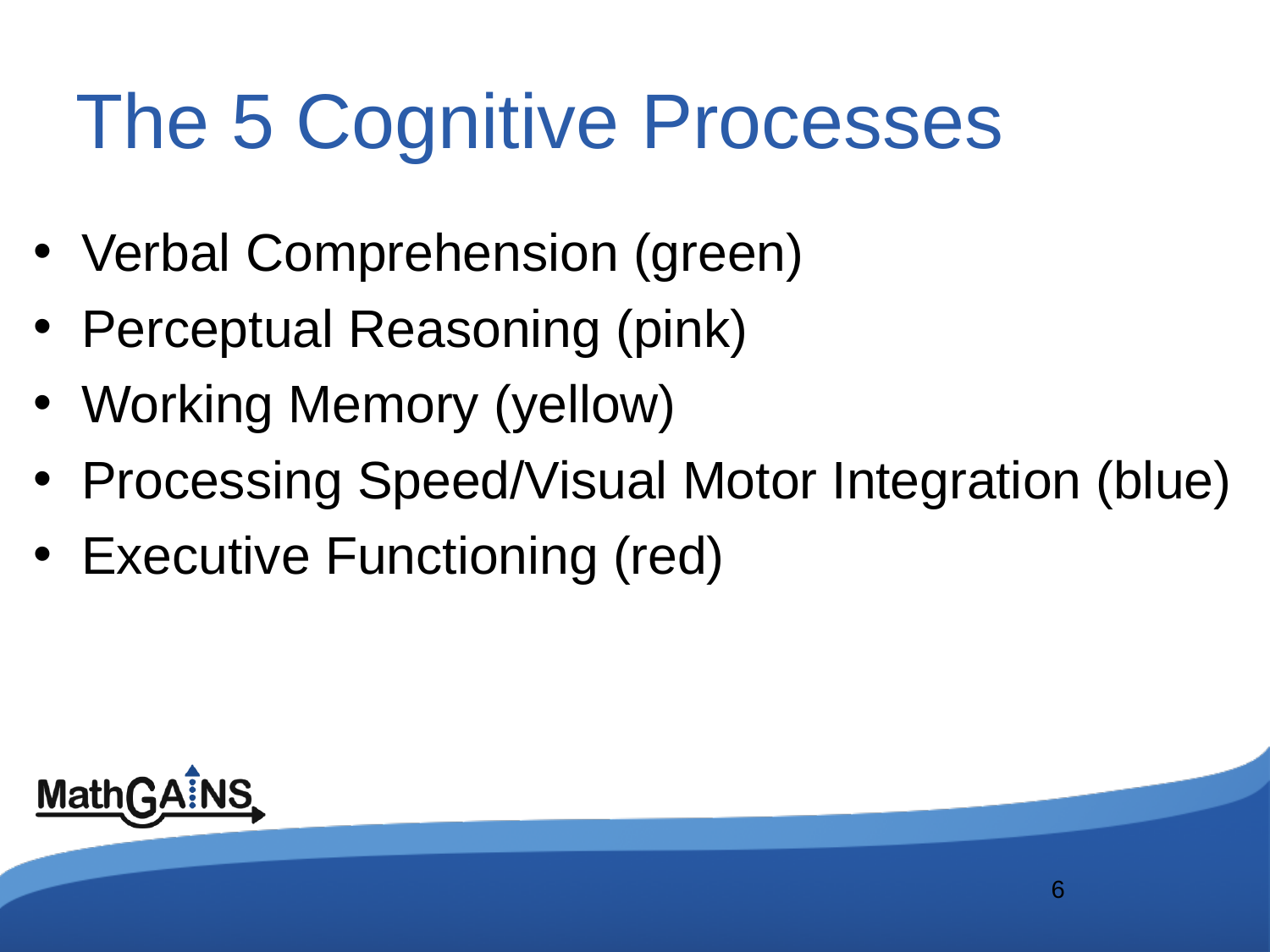

# The 5 Cognitive Processes
Verbal Comprehension (green)
Perceptual Reasoning (pink)
Working Memory (yellow)
Processing Speed/Visual Motor Integration (blue)
Executive Functioning (red)
6